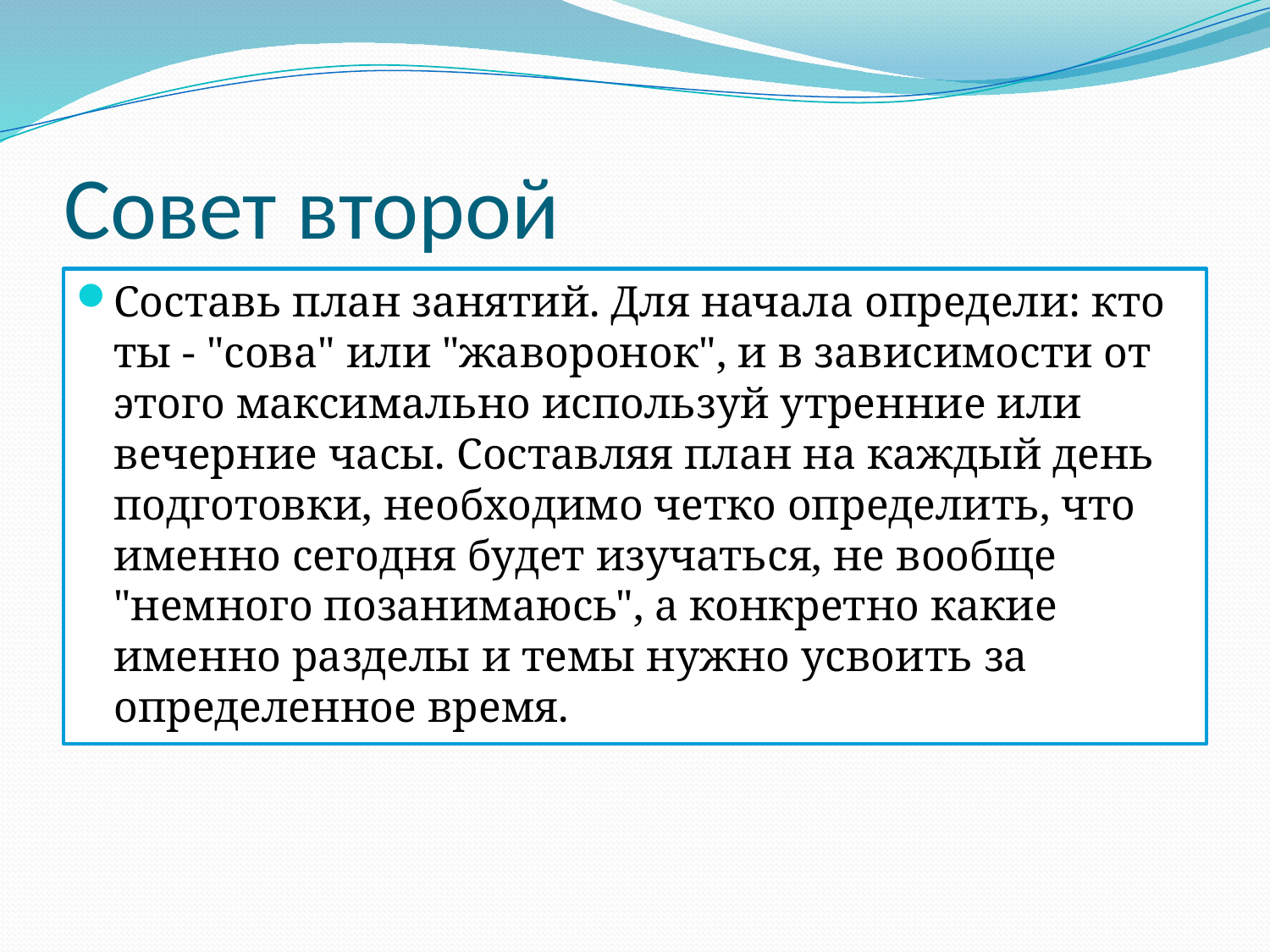

# Совет второй
Составь план занятий. Для начала определи: кто ты - "сова" или "жаворонок", и в зависимости от этого максимально используй утренние или вечерние часы. Составляя план на каждый день подготовки, необходимо четко определить, что именно сегодня будет изучаться, не вообще "немного позанимаюсь", а конкретно какие именно разделы и темы нужно усвоить за определенное время.